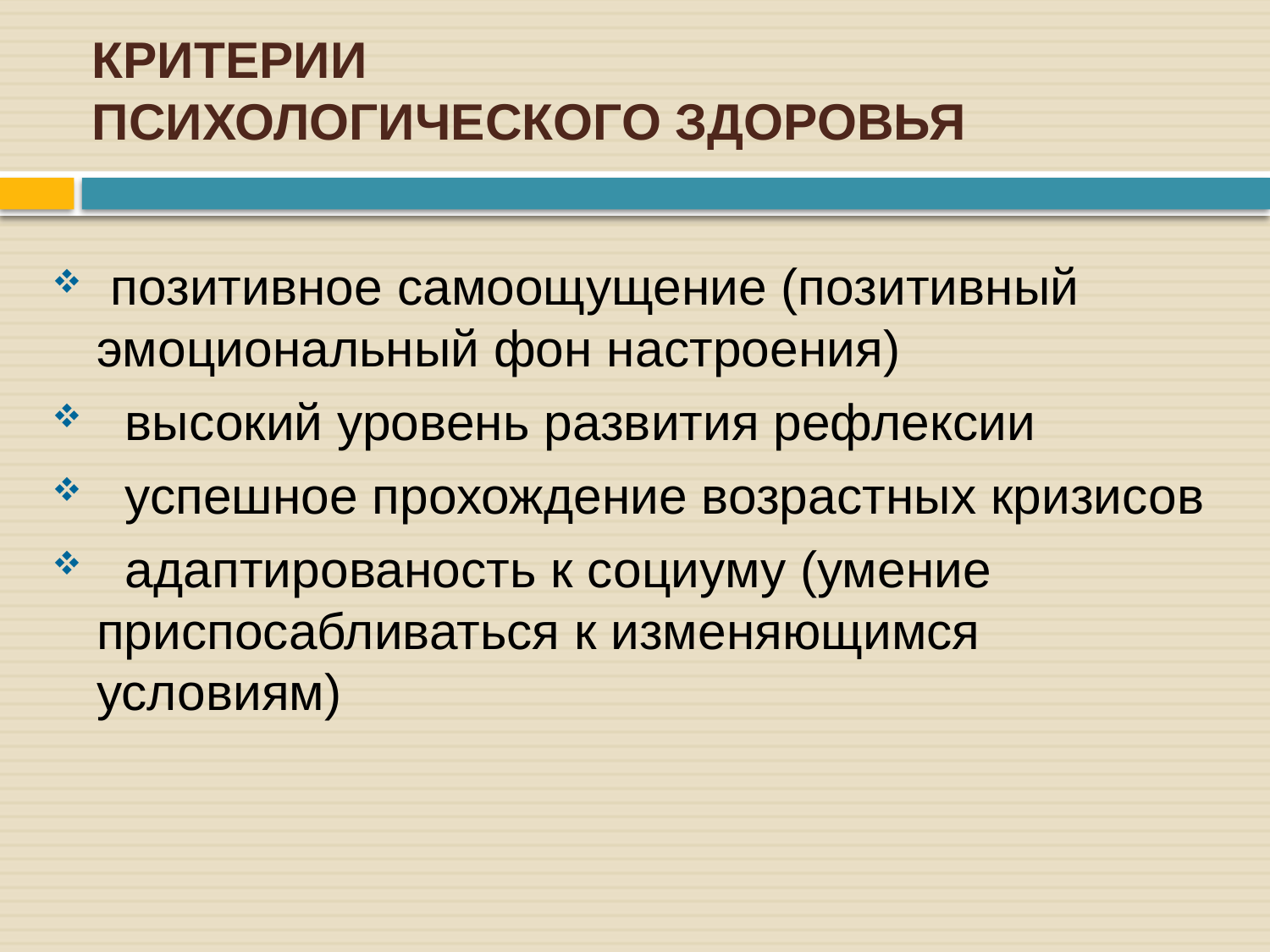

# КРИТЕРИИ ПСИХОЛОГИЧЕСКОГО ЗДОРОВЬЯ
 позитивное самоощущение (позитивный эмоциональный фон настроения)
  высокий уровень развития рефлексии
  успешное прохождение возрастных кризисов
  адаптированость к социуму (умение приспосабливаться к изменяющимся условиям)